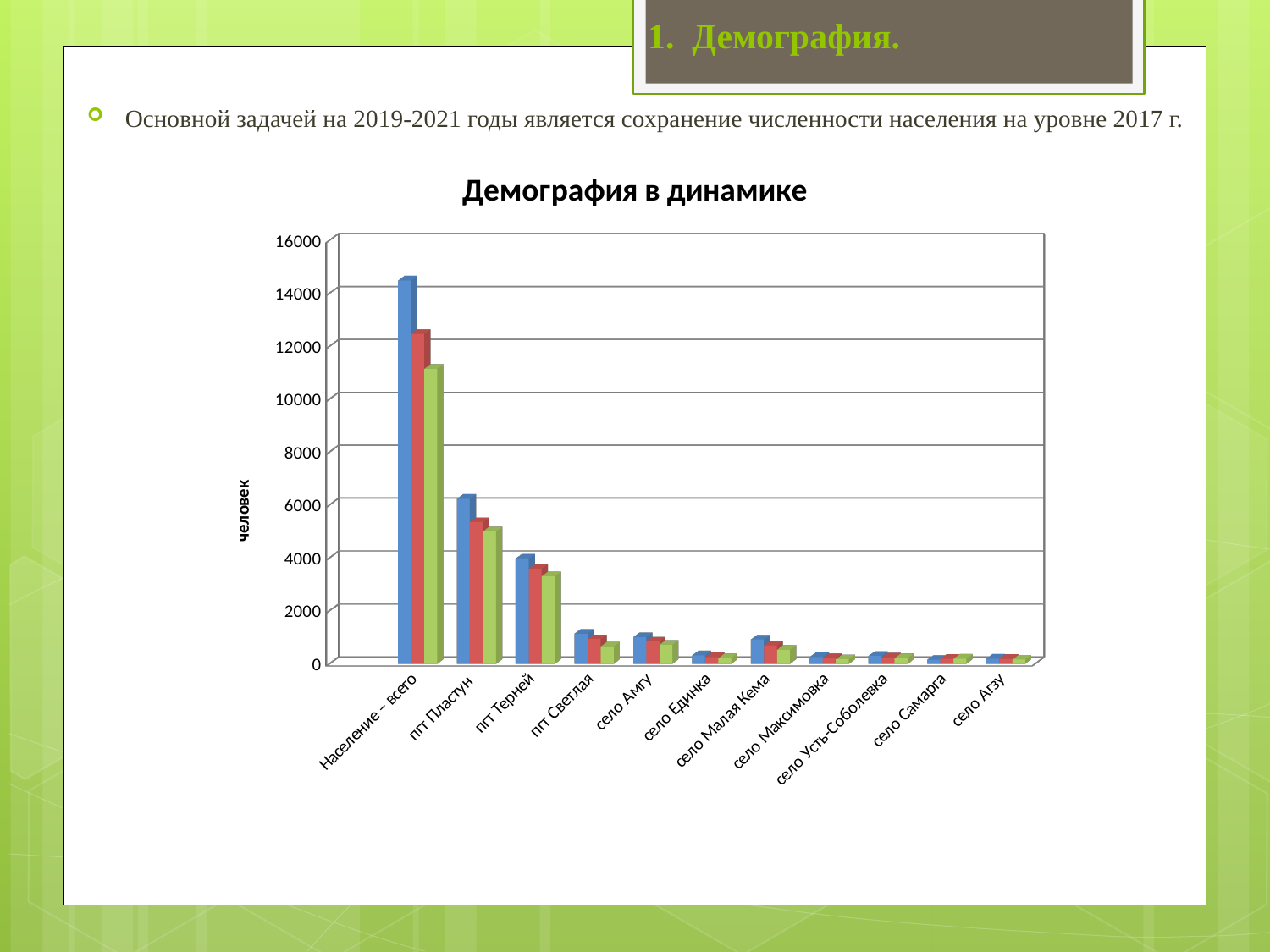

# 1.  Демография.
Основной задачей на 2019-2021 годы является сохранение численности населения на уровне 2017 г.

[unsupported chart]